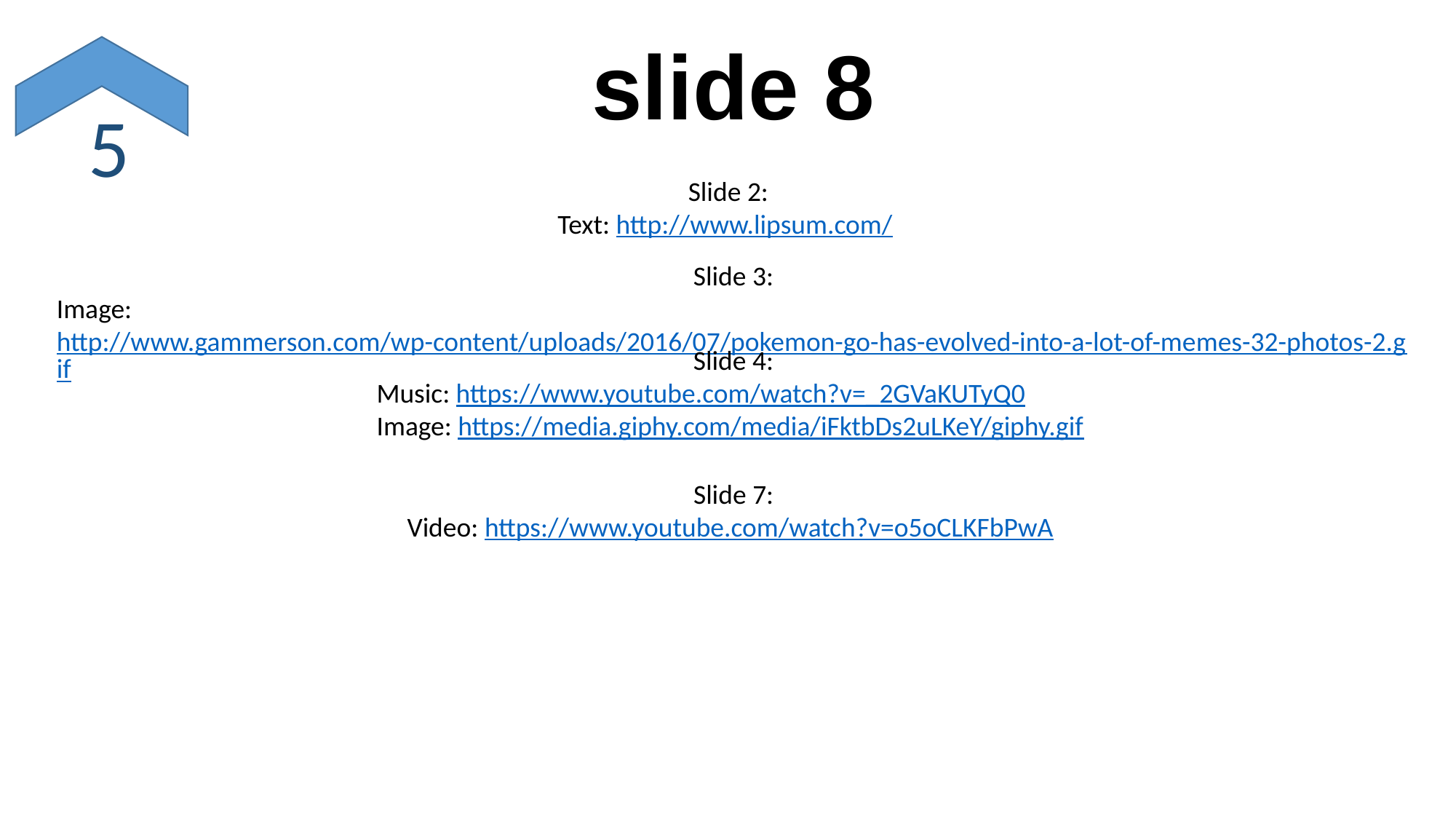

# slide 8
5
Slide 2:
Text: http://www.lipsum.com/
Slide 3:
Image: http://www.gammerson.com/wp-content/uploads/2016/07/pokemon-go-has-evolved-into-a-lot-of-memes-32-photos-2.gif
Slide 4:
Music: https://www.youtube.com/watch?v=_2GVaKUTyQ0
Image: https://media.giphy.com/media/iFktbDs2uLKeY/giphy.gif
Slide 7:
Video: https://www.youtube.com/watch?v=o5oCLKFbPwA